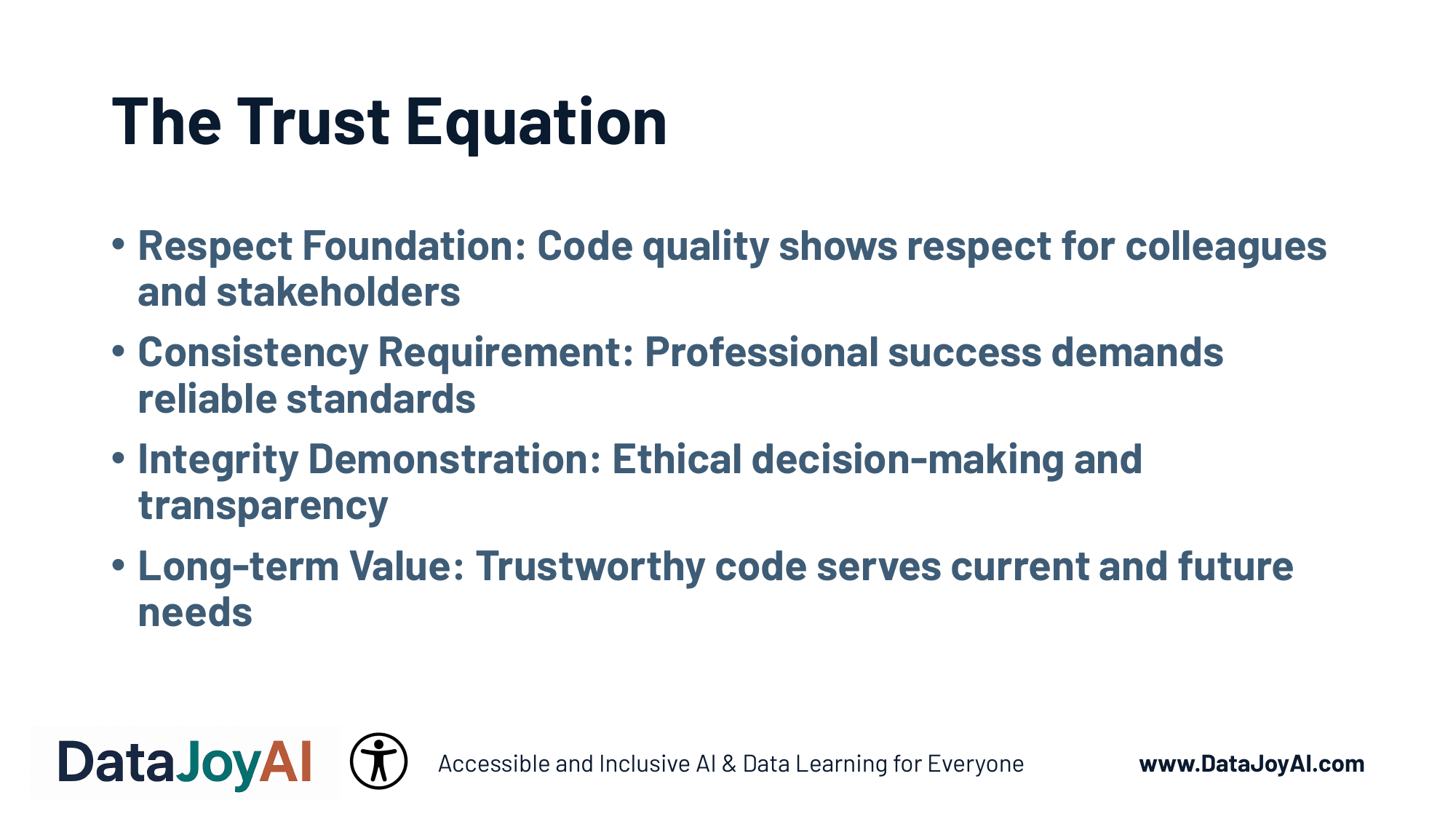

# The Trust Equation
Respect Foundation: Code quality shows respect for colleagues and stakeholders
Consistency Requirement: Professional success demands reliable standards
Integrity Demonstration: Ethical decision-making and transparency
Long-term Value: Trustworthy code serves current and future needs